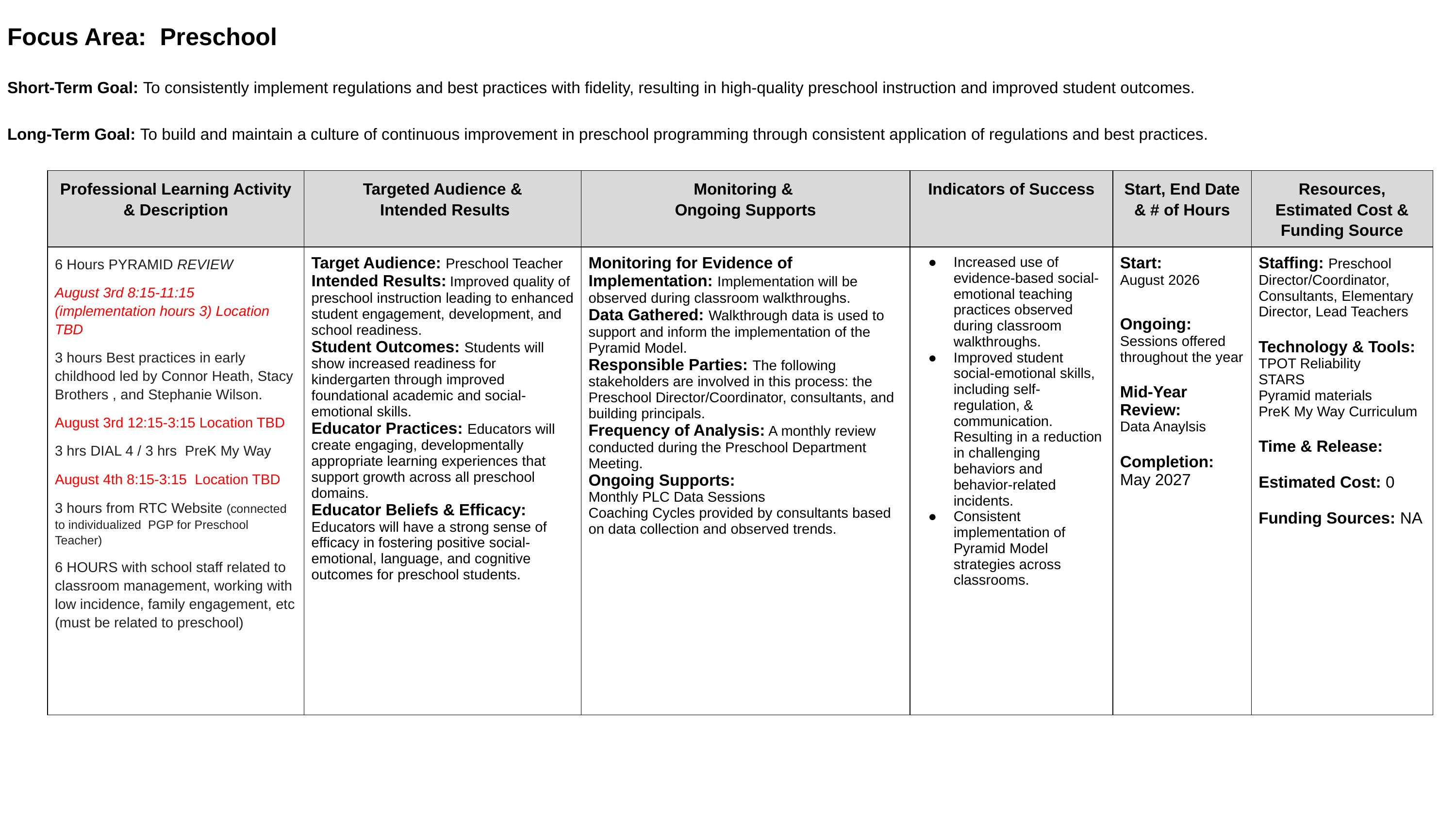

Focus Area:  Preschool
Short-Term Goal: To consistently implement regulations and best practices with fidelity, resulting in high-quality preschool instruction and improved student outcomes.
Long-Term Goal: To build and maintain a culture of continuous improvement in preschool programming through consistent application of regulations and best practices.

| Professional Learning Activity & Description | Targeted Audience & Intended Results | Monitoring & Ongoing Supports | Indicators of Success | Start, End Date & # of Hours | Resources, Estimated Cost & Funding Source |
| --- | --- | --- | --- | --- | --- |
| 6 Hours PYRAMID REVIEW August 3rd 8:15-11:15 (implementation hours 3) Location TBD 3 hours Best practices in early childhood led by Connor Heath, Stacy Brothers , and Stephanie Wilson. August 3rd 12:15-3:15 Location TBD 3 hrs DIAL 4 / 3 hrs PreK My Way August 4th 8:15-3:15 Location TBD 3 hours from RTC Website (connected to individualized PGP for Preschool Teacher) 6 HOURS with school staff related to classroom management, working with low incidence, family engagement, etc (must be related to preschool) | Target Audience: Preschool Teacher Intended Results: Improved quality of preschool instruction leading to enhanced student engagement, development, and school readiness. Student Outcomes: Students will show increased readiness for kindergarten through improved foundational academic and social-emotional skills. Educator Practices: Educators will create engaging, developmentally appropriate learning experiences that support growth across all preschool domains. Educator Beliefs & Efficacy: Educators will have a strong sense of efficacy in fostering positive social-emotional, language, and cognitive outcomes for preschool students. | Monitoring for Evidence of Implementation: Implementation will be observed during classroom walkthroughs. Data Gathered: Walkthrough data is used to support and inform the implementation of the Pyramid Model. Responsible Parties: The following stakeholders are involved in this process: the Preschool Director/Coordinator, consultants, and building principals. Frequency of Analysis: A monthly review conducted during the Preschool Department Meeting. Ongoing Supports: Monthly PLC Data Sessions Coaching Cycles provided by consultants based on data collection and observed trends. | Increased use of evidence-based social-emotional teaching practices observed during classroom walkthroughs. Improved student social-emotional skills, including self-regulation, & communication. Resulting in a reduction in challenging behaviors and behavior-related incidents. Consistent implementation of Pyramid Model strategies across classrooms. | Start: August 2026 Ongoing: Sessions offered throughout the year Mid-Year Review: Data Anaylsis Completion: May 2027 | Staffing: Preschool Director/Coordinator, Consultants, Elementary Director, Lead Teachers Technology & Tools: TPOT Reliability STARS Pyramid materials PreK My Way Curriculum Time & Release: Estimated Cost: 0 Funding Sources: NA |